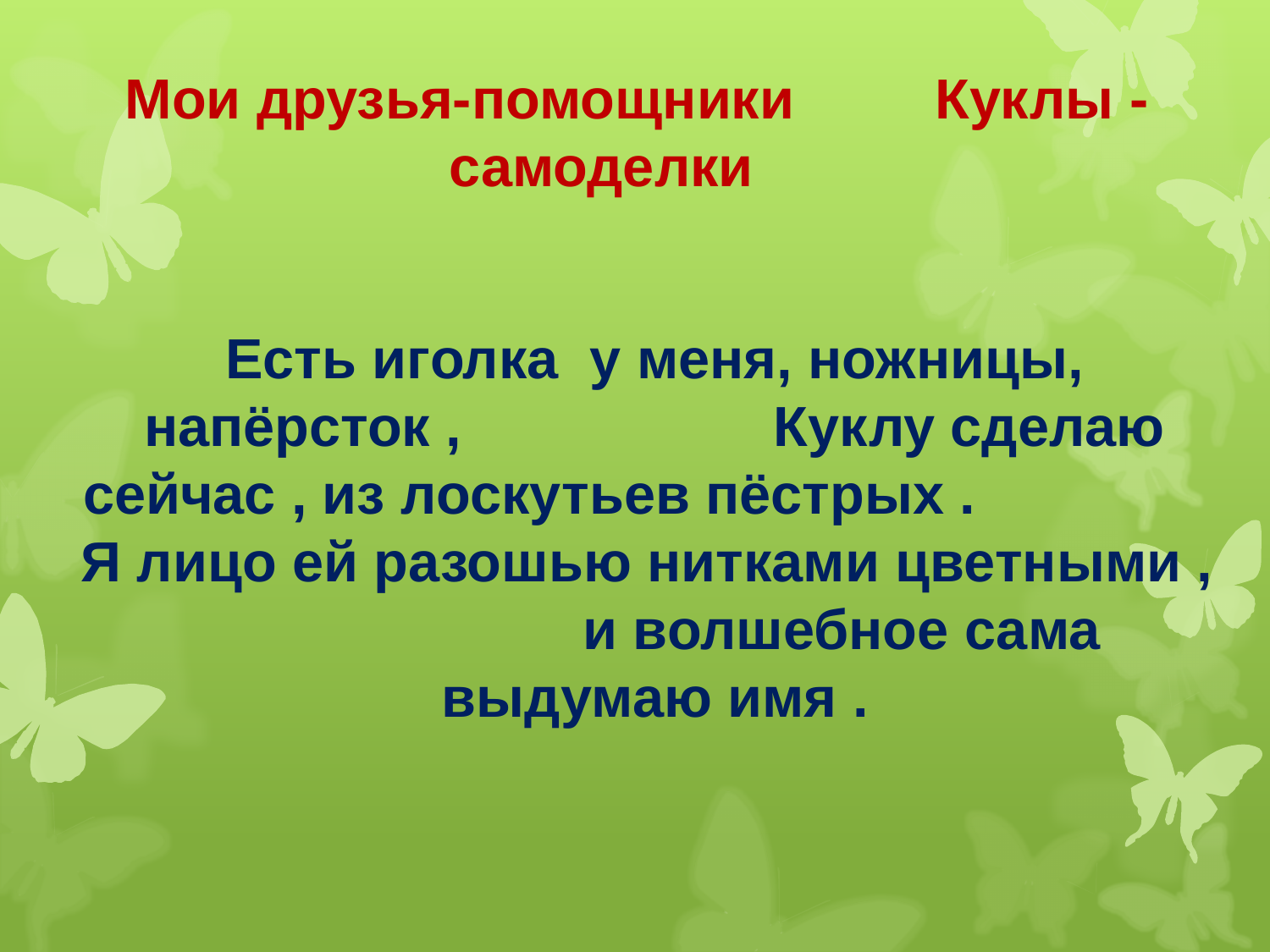

Мои друзья-помощники         Куклы - самоделки
Есть иголка  у меня, ножницы, напёрсток ,                    Куклу сделаю сейчас , из лоскутьев пёстрых .                 Я лицо ей разошью нитками цветными ,                          и волшебное сама выдумаю имя .